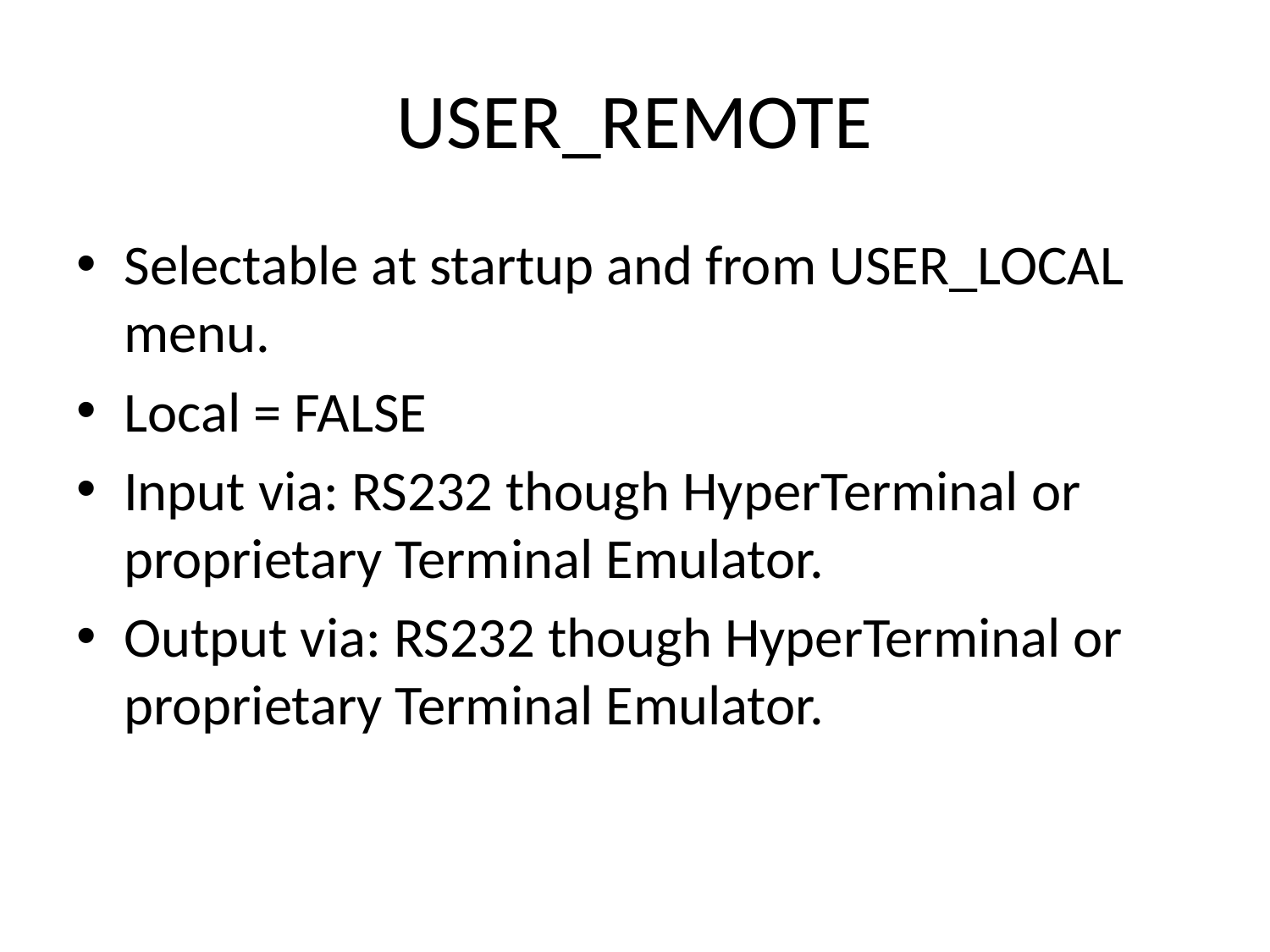

# USER_REMOTE
Selectable at startup and from USER_LOCAL menu.
Local = FALSE
Input via: RS232 though HyperTerminal or proprietary Terminal Emulator.
Output via: RS232 though HyperTerminal or proprietary Terminal Emulator.